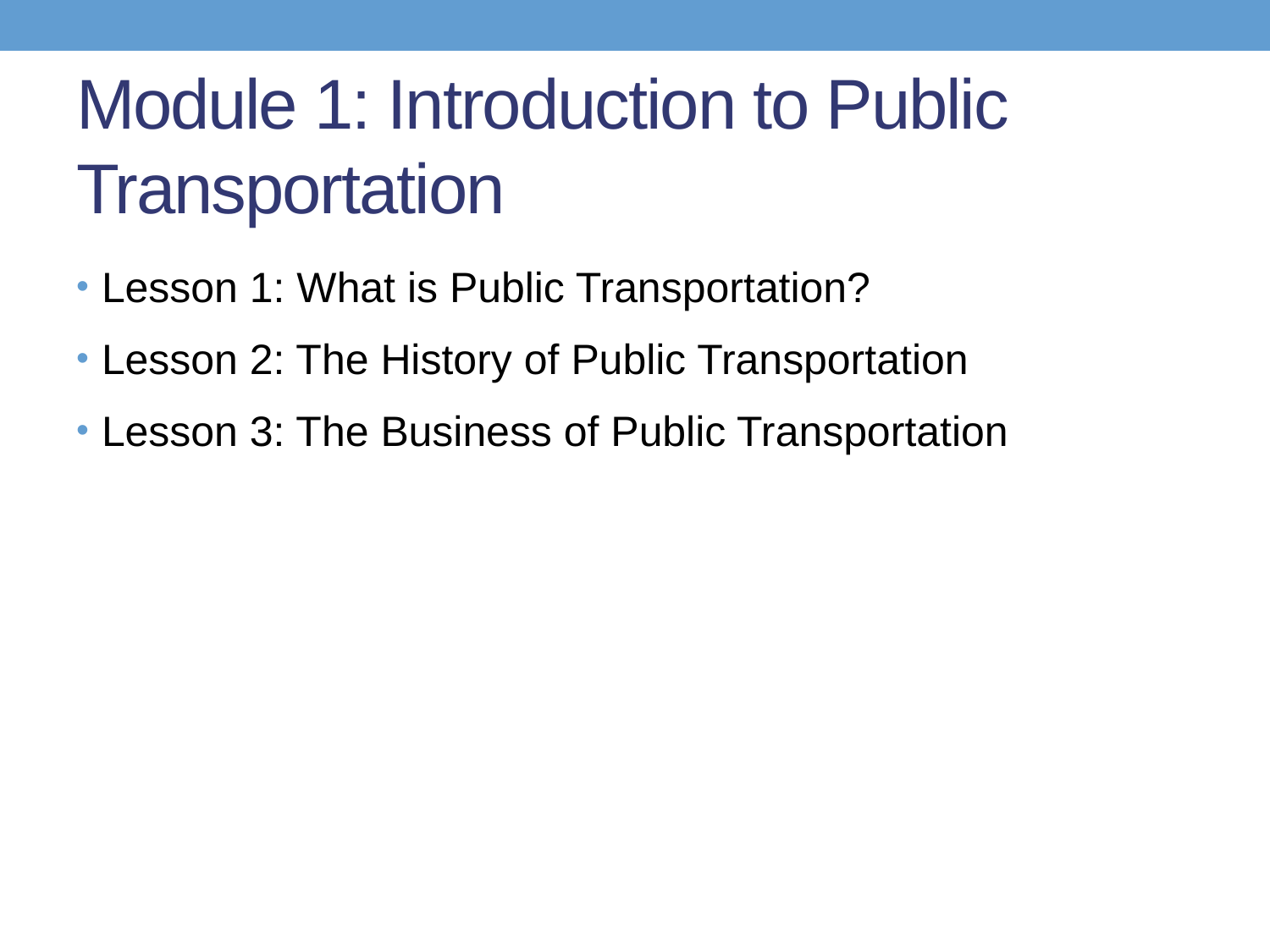

# Module 1: Introduction to Public Transportation
Lesson 1: What is Public Transportation?
Lesson 2: The History of Public Transportation
Lesson 3: The Business of Public Transportation